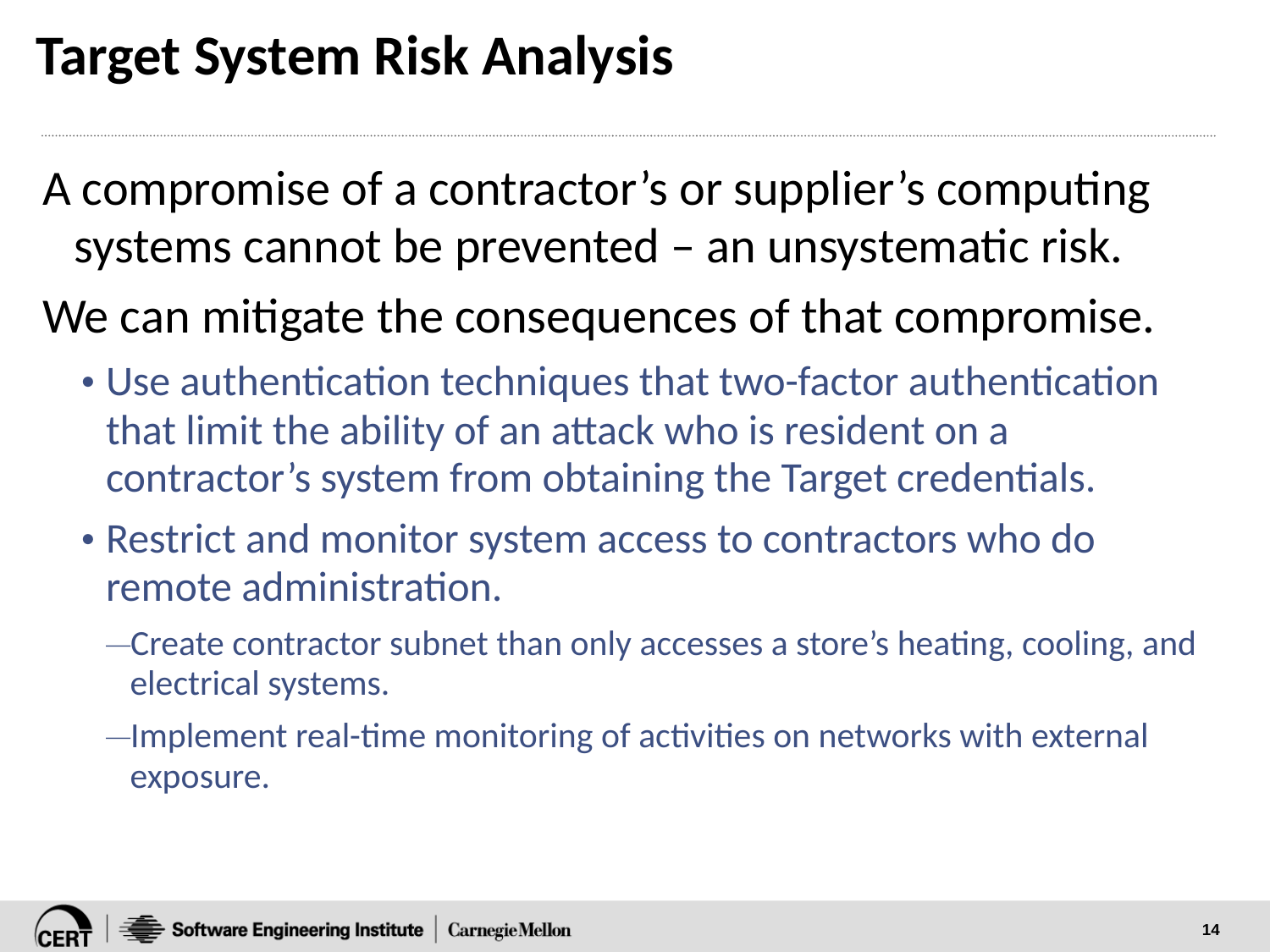

# Target System Risk Analysis
A compromise of a contractor’s or supplier’s computing systems cannot be prevented – an unsystematic risk.
We can mitigate the consequences of that compromise.
Use authentication techniques that two-factor authentication that limit the ability of an attack who is resident on a contractor’s system from obtaining the Target credentials.
Restrict and monitor system access to contractors who do remote administration.
Create contractor subnet than only accesses a store’s heating, cooling, and electrical systems.
Implement real-time monitoring of activities on networks with external exposure.